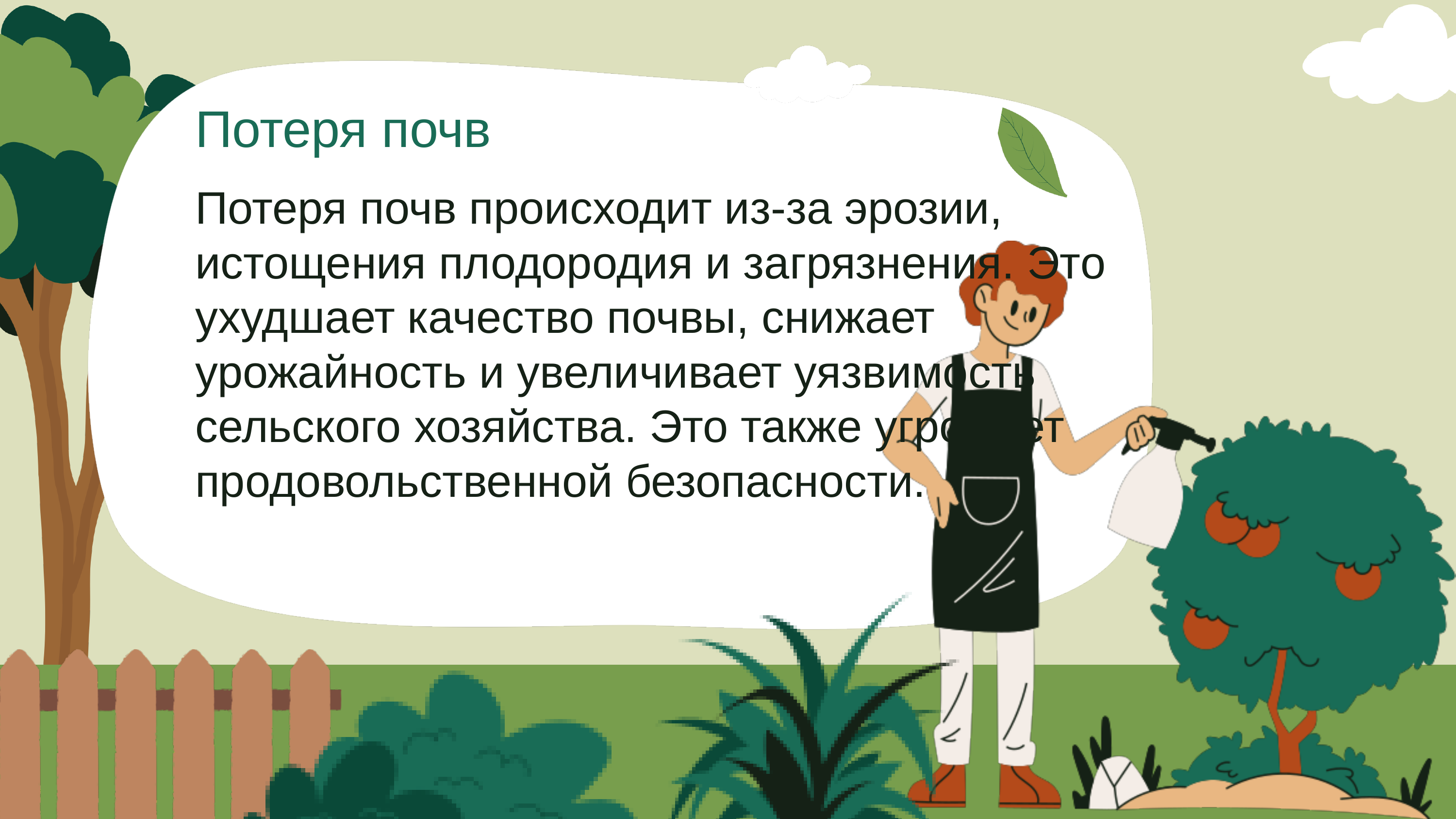

Потеря почв

Потеря почв происходит из-за эрозии, истощения плодородия и загрязнения. Это ухудшает качество почвы, снижает урожайность и увеличивает уязвимость сельского хозяйства. Это также угрожает продовольственной безопасности.